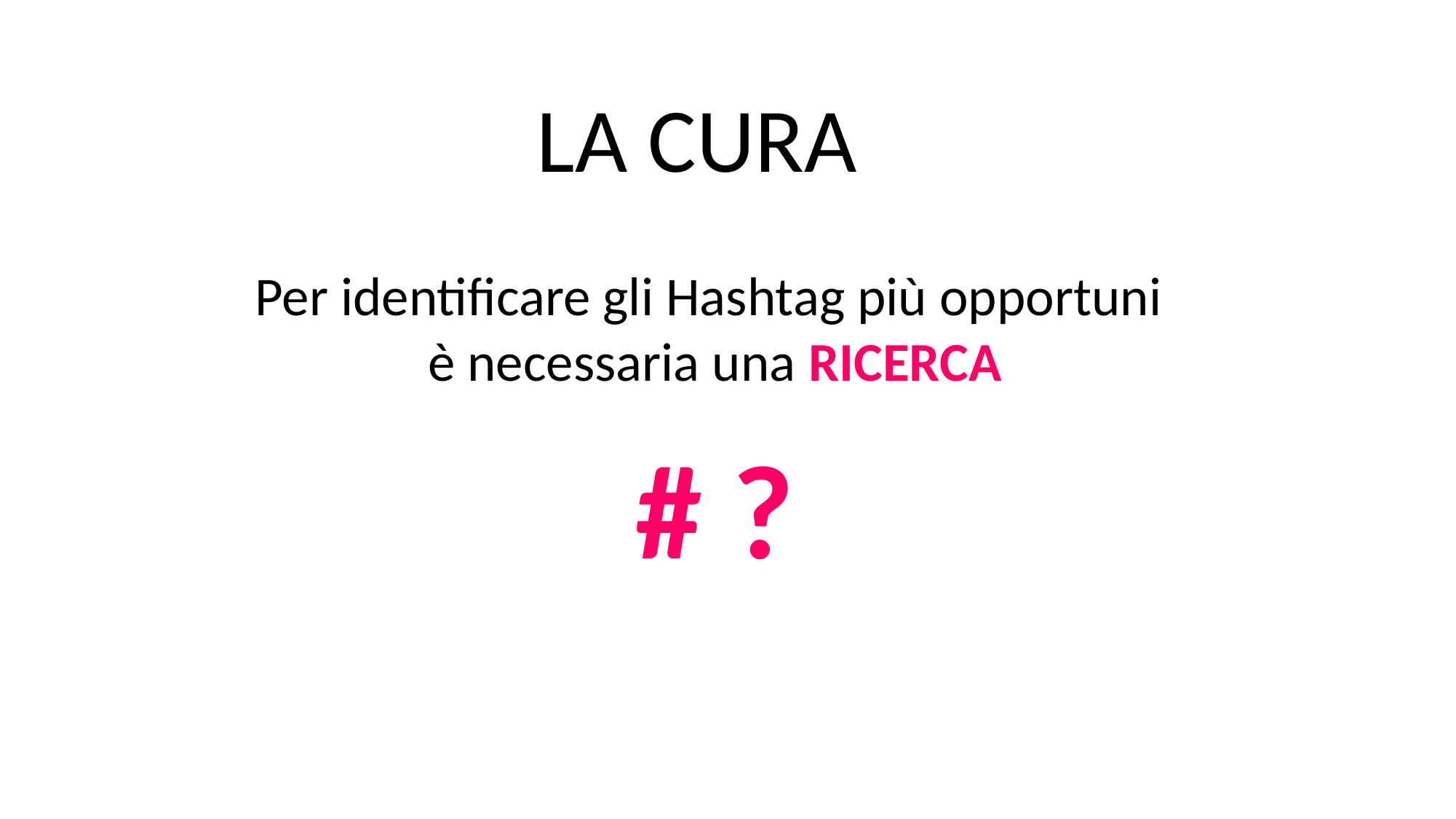

LA CURA
Per identificare gli Hashtag più opportuni
è necessaria una RICERCA

# ?